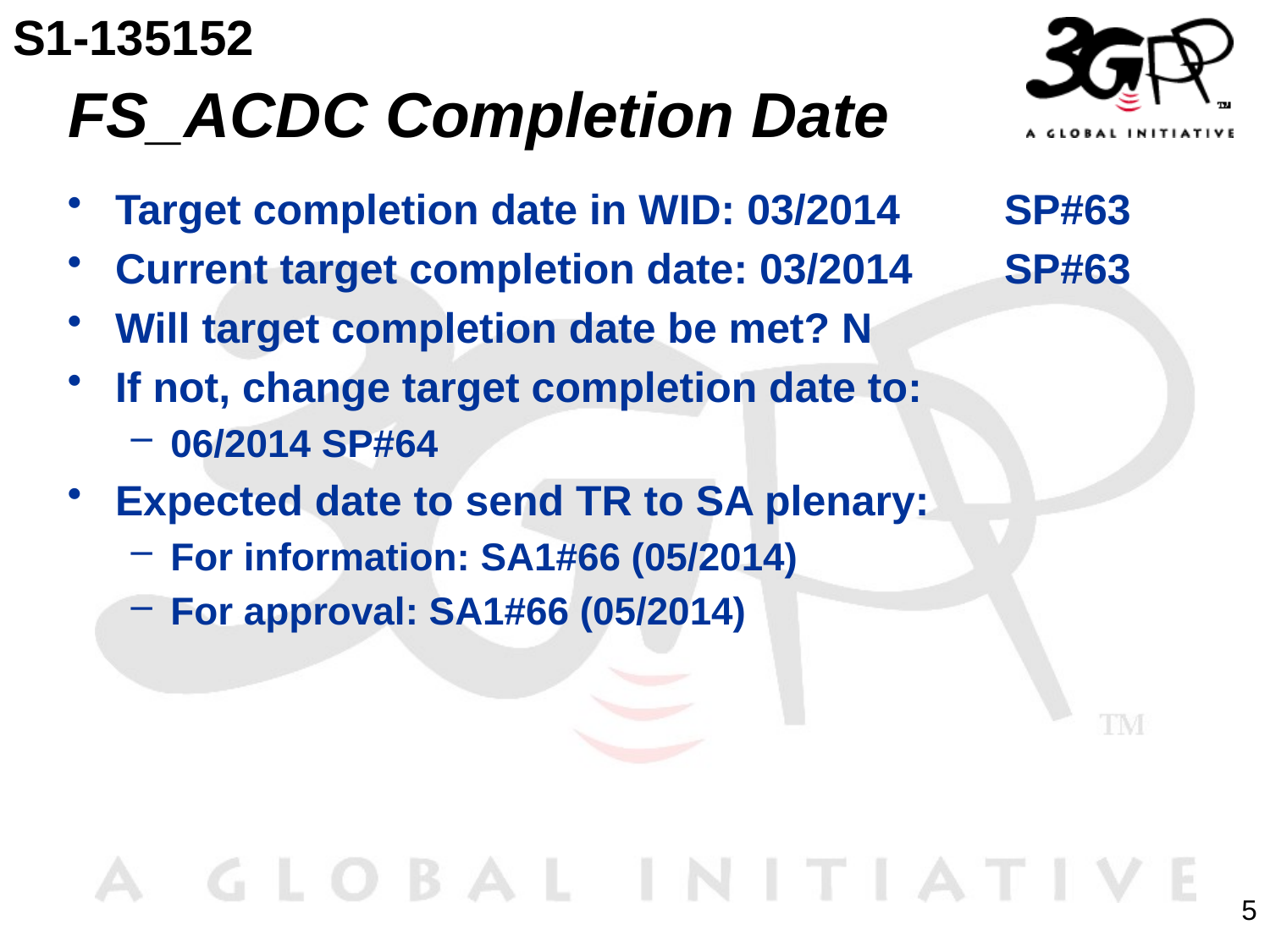

S1-135152
# FS_ACDC Completion Date
Target completion date in WID: 03/2014	SP#63
Current target completion date: 03/2014	SP#63
Will target completion date be met? N
If not, change target completion date to:
06/2014 SP#64
Expected date to send TR to SA plenary:
For information: SA1#66 (05/2014)
For approval: SA1#66 (05/2014)

5